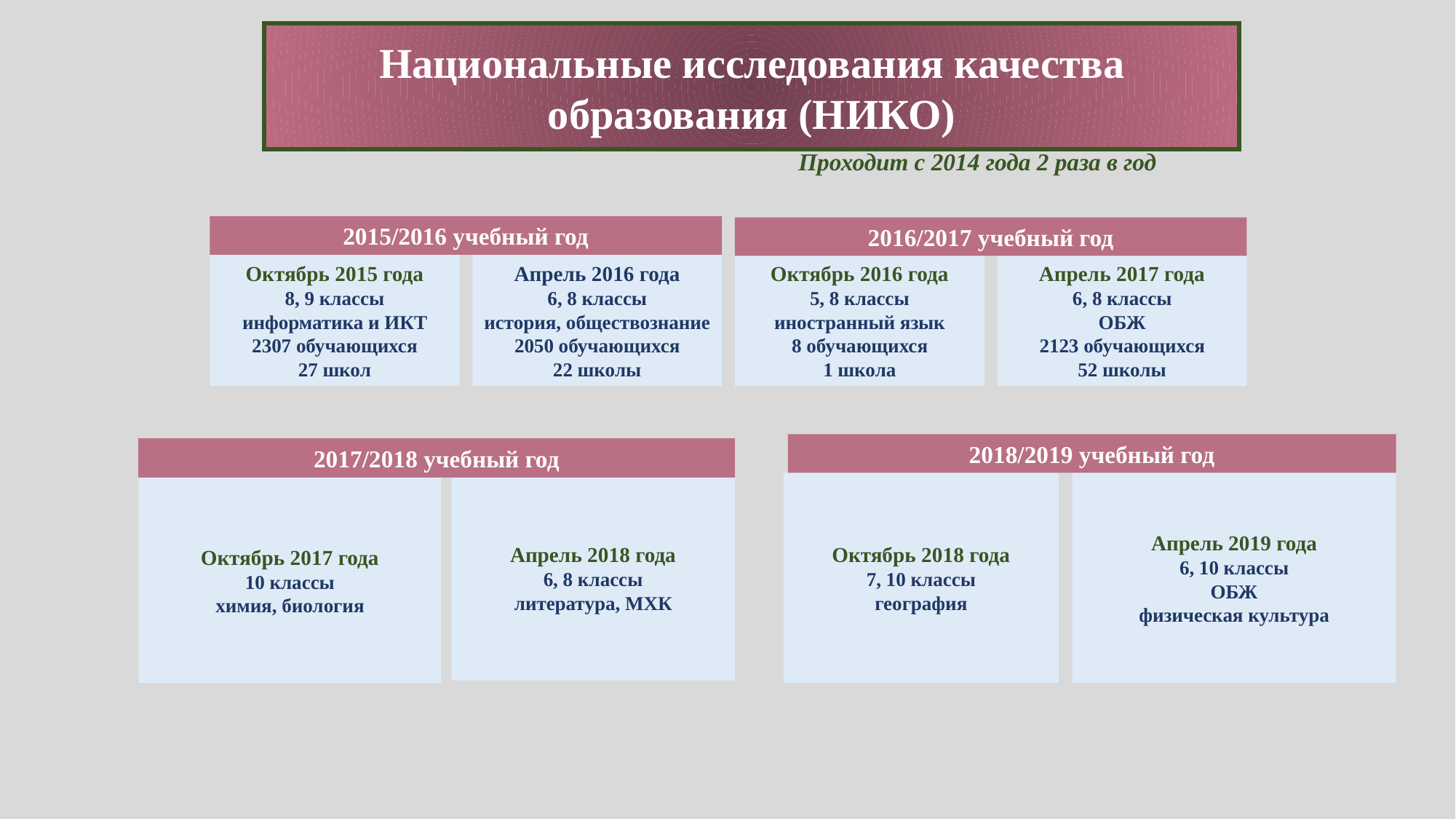

Национальные исследования качества образования (НИКО)
Проходит с 2014 года 2 раза в год
2015/2016 учебный год
2016/2017 учебный год
Октябрь 2015 года
8, 9 классы
информатика и ИКТ
2307 обучающихся
27 школ
Апрель 2016 года
6, 8 классы
история, обществознание
2050 обучающихся
22 школы
Октябрь 2016 года
5, 8 классы
иностранный язык
8 обучающихся
1 школа
Апрель 2017 года
6, 8 классы
ОБЖ
2123 обучающихся
52 школы
2018/2019 учебный год
2017/2018 учебный год
Октябрь 2018 года
7, 10 классы
география
Апрель 2019 года
6, 10 классы
ОБЖ
физическая культура
Апрель 2018 года
6, 8 классы
литература, МХК
Октябрь 2017 года
10 классы
химия, биология